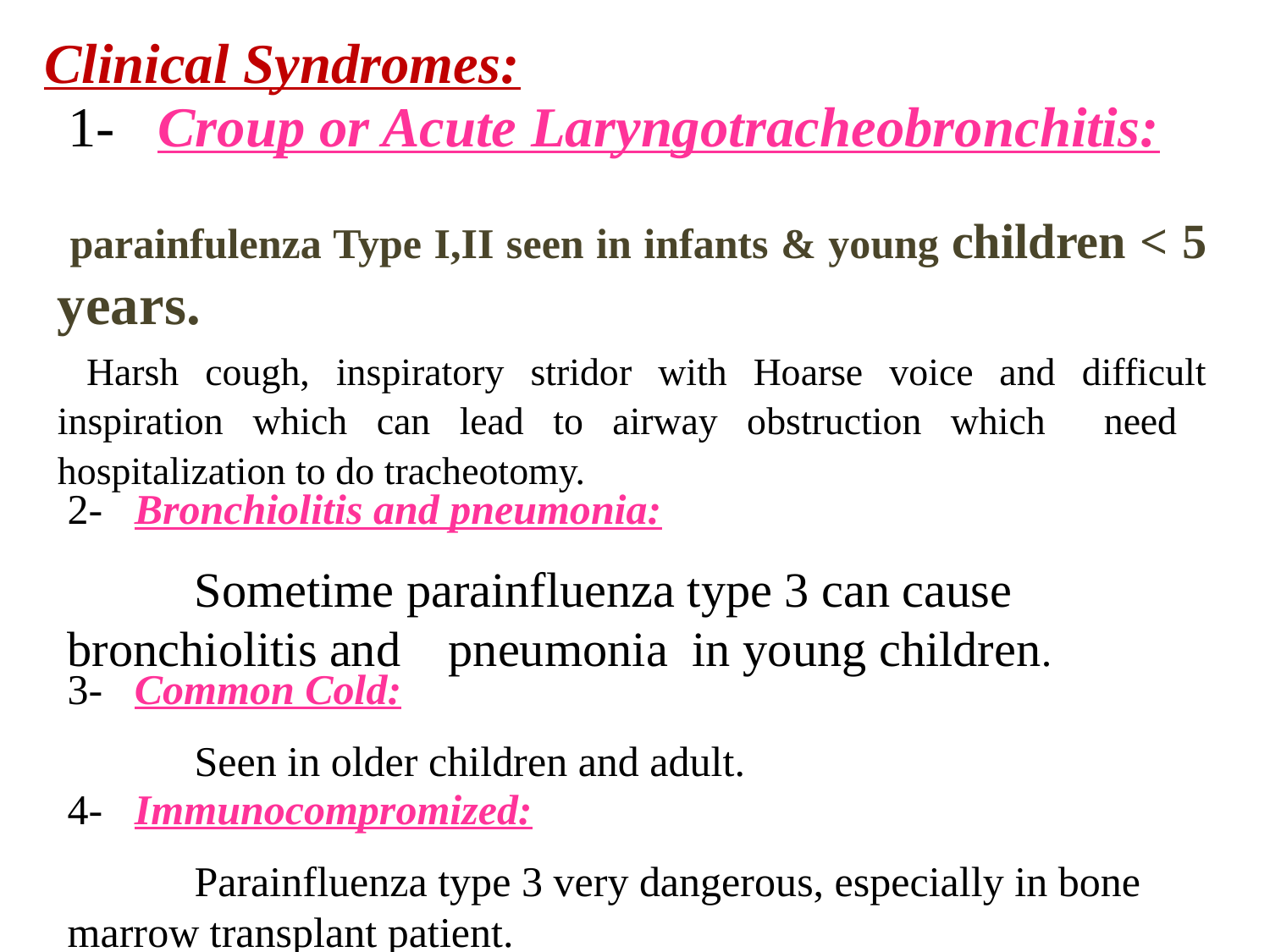

Clinical Syndromes:
 1-   Croup or Acute Laryngotracheobronchitis:

 parainfulenza Type I,II seen in infants & young children < 5 years.
 Harsh cough, inspiratory stridor with Hoarse voice and difficult inspiration which can lead to airway obstruction which  need  hospitalization to do tracheotomy.
2-   Bronchiolitis and pneumonia:
	Sometime parainfluenza type 3 can cause bronchiolitis and 	pneumonia  in young children.
3-   Common Cold:
	Seen in older children and adult.
4-   Immunocompromized:
	Parainfluenza type 3 very dangerous, especially in bone 	marrow transplant patient.